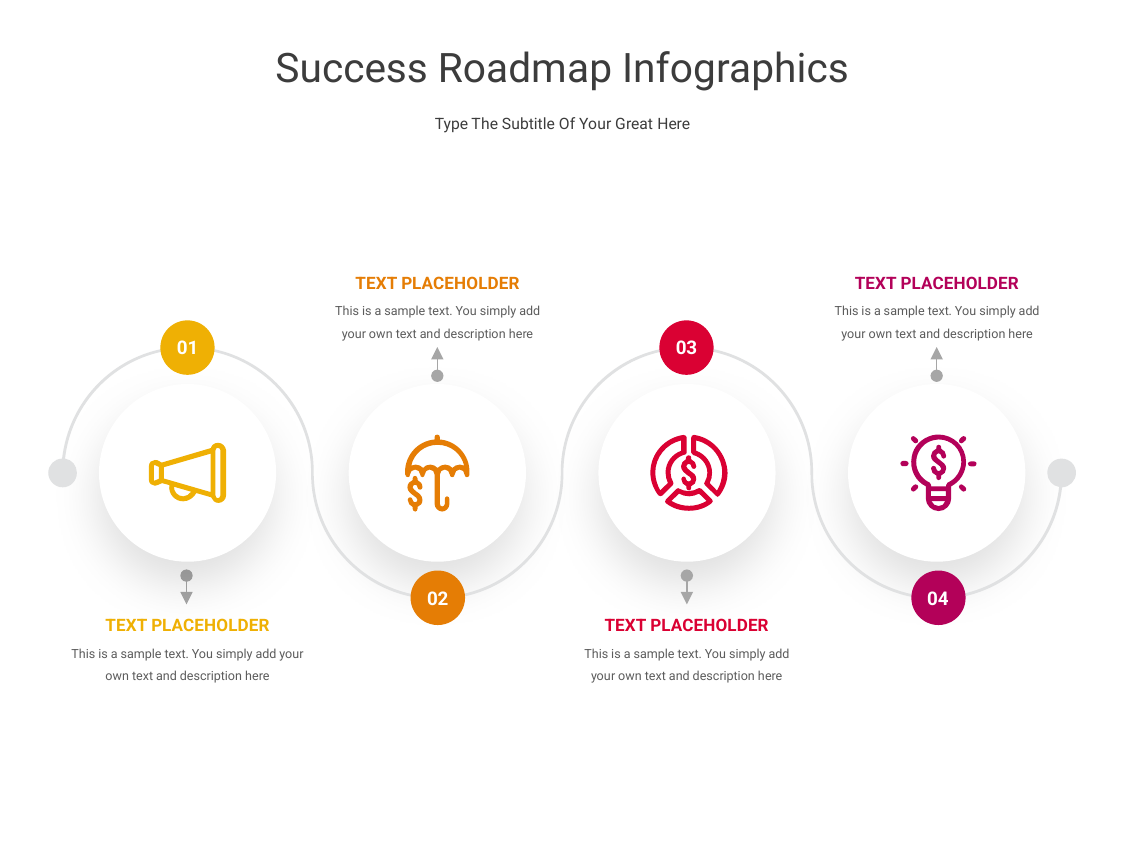

# Success Roadmap Infographics
Type The Subtitle Of Your Great Here
TEXT PLACEHOLDER
TEXT PLACEHOLDER
This is a sample text. You simply add your own text and description here
This is a sample text. You simply add your own text and description here

01
03

02
04
TEXT PLACEHOLDER
TEXT PLACEHOLDER
This is a sample text. You simply add your own text and description here
This is a sample text. You simply add your own text and description here